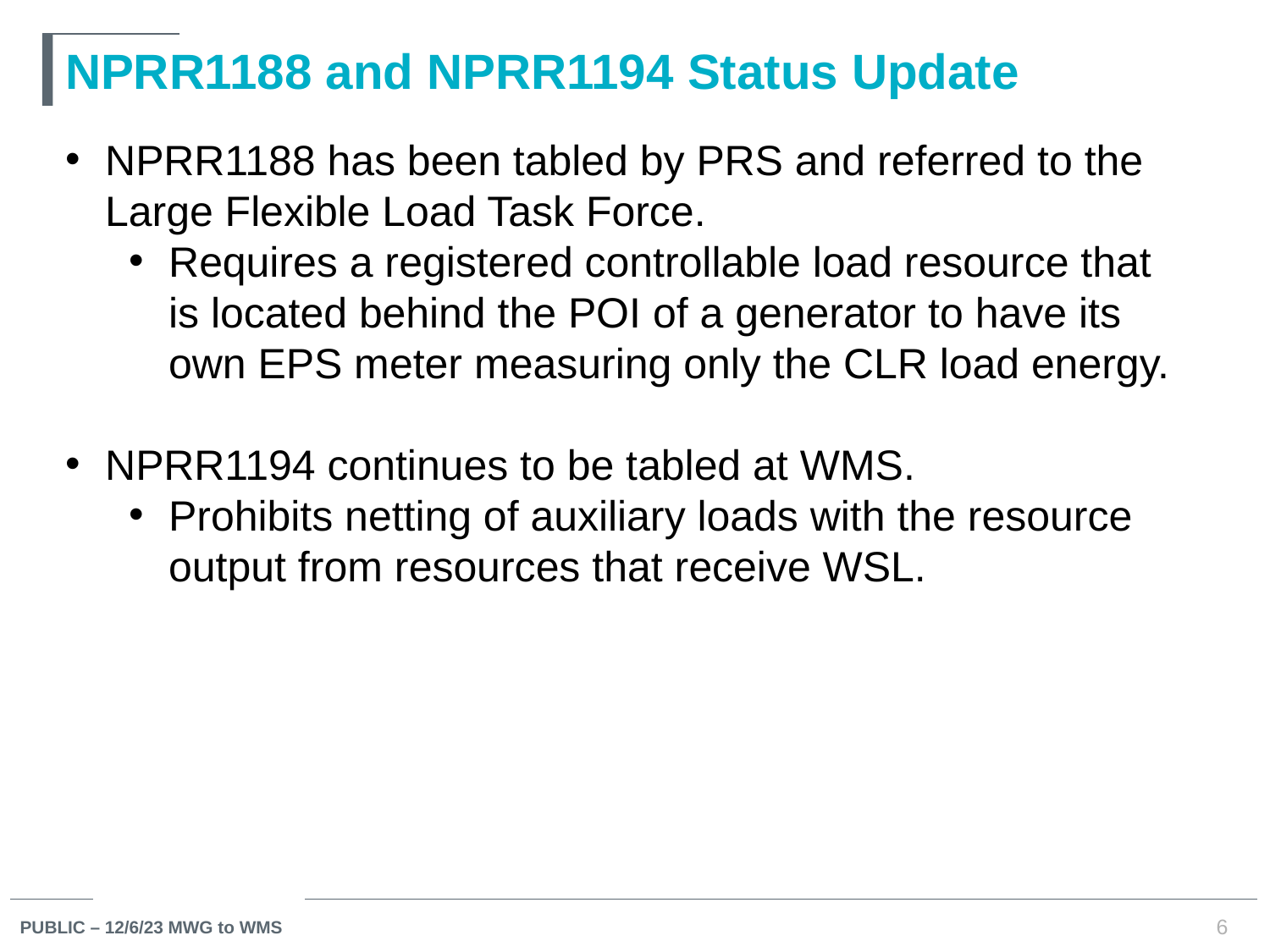

# NPRR1188 and NPRR1194 Status Update
NPRR1188 has been tabled by PRS and referred to the Large Flexible Load Task Force.
Requires a registered controllable load resource that is located behind the POI of a generator to have its own EPS meter measuring only the CLR load energy.

NPRR1194 continues to be tabled at WMS.
Prohibits netting of auxiliary loads with the resource output from resources that receive WSL.

6